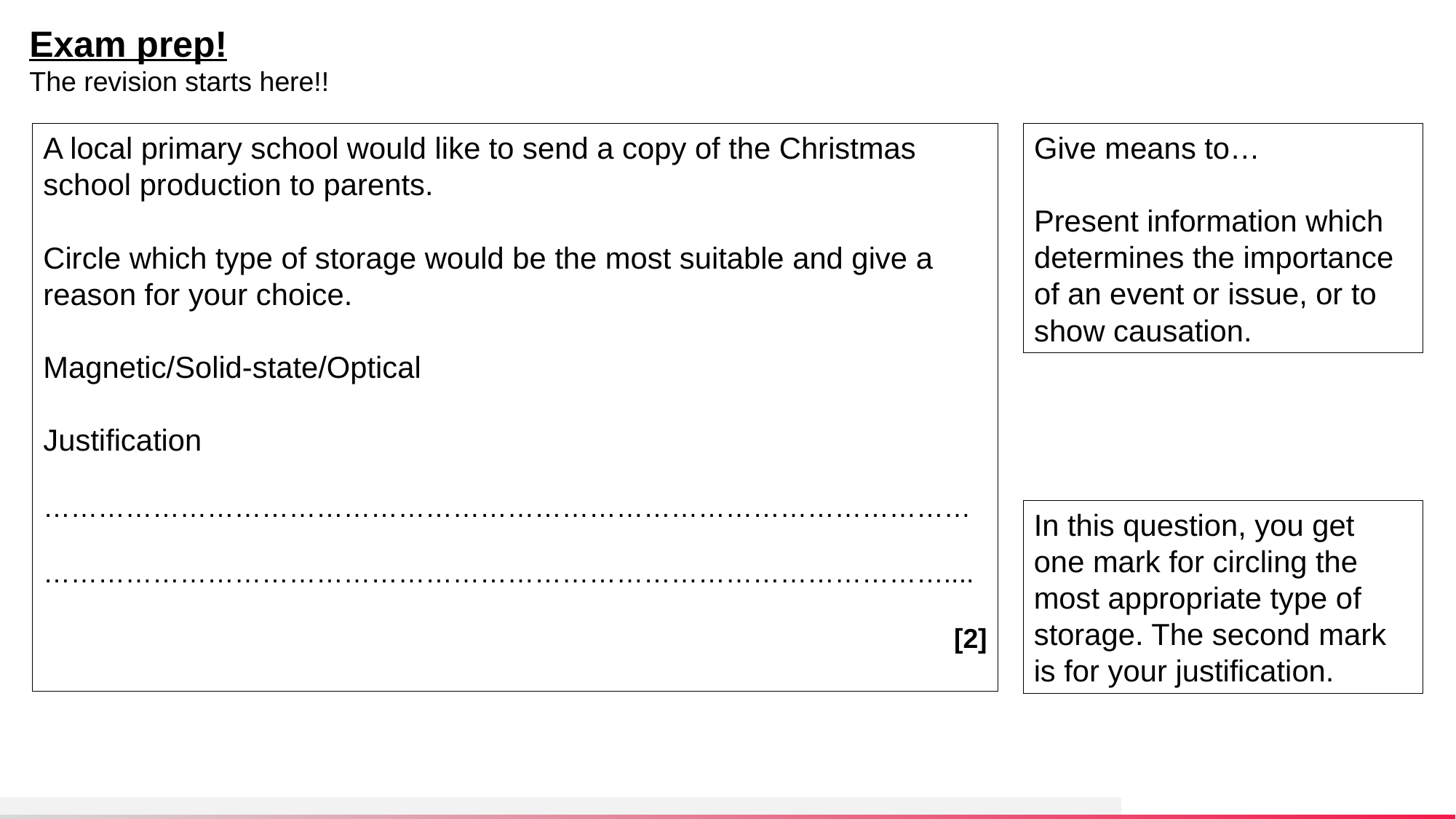

Exam prep!
The revision starts here!!
A local primary school would like to send a copy of the Christmas school production to parents.

Circle which type of storage would be the most suitable and give a reason for your choice.

Magnetic/Solid-state/Optical

Justification
…………………………………………………………………………………………………………………………………………………………………………………....
[2]

Give means to…

Present information which determines the importance of an event or issue, or to
show causation.
In this question, you get one mark for circling the most appropriate type of storage. The second mark is for your justification.